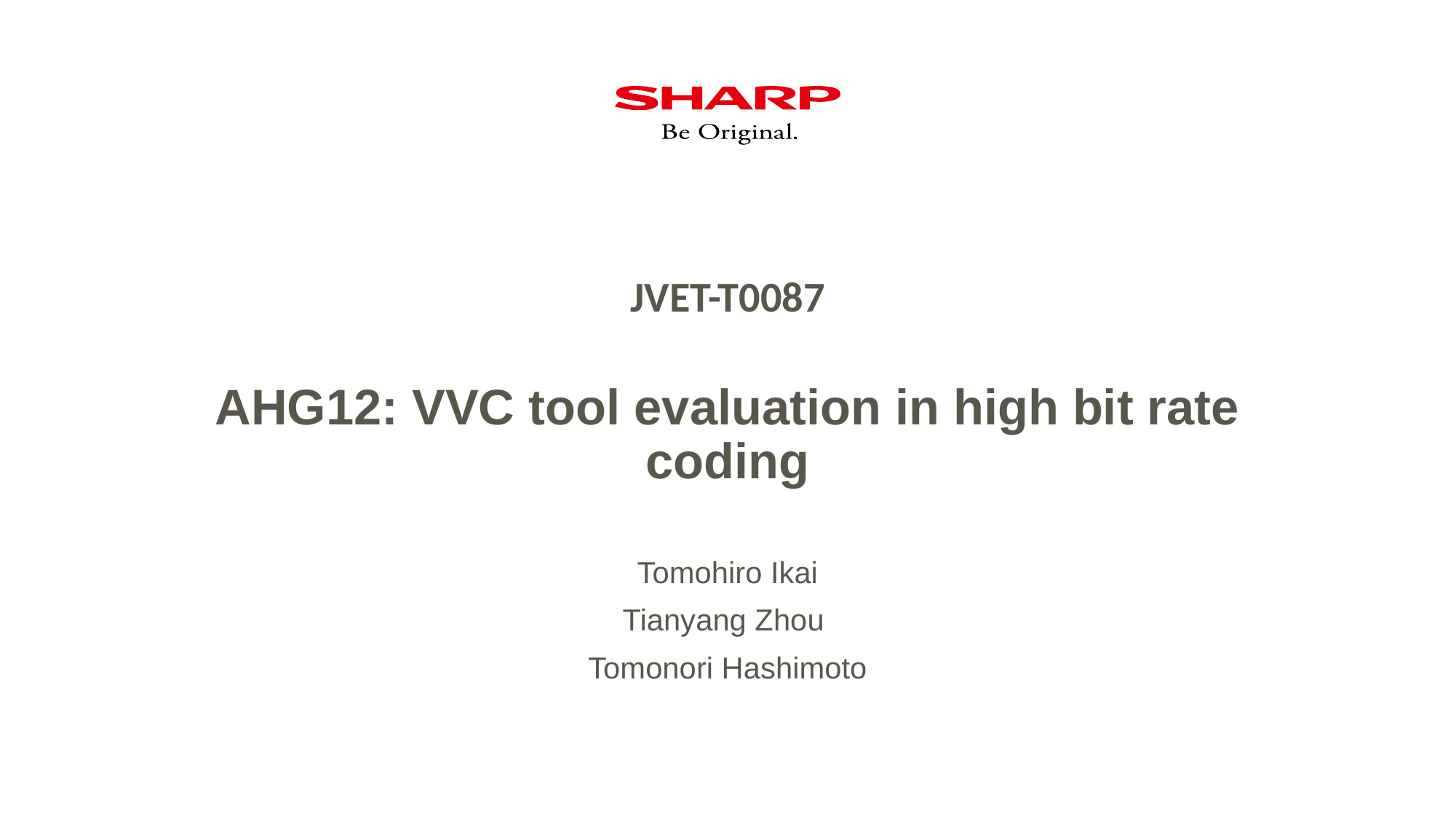

JVET-T0087
# AHG12: VVC tool evaluation in high bit rate coding
Tomohiro Ikai
Tianyang Zhou
Tomonori Hashimoto